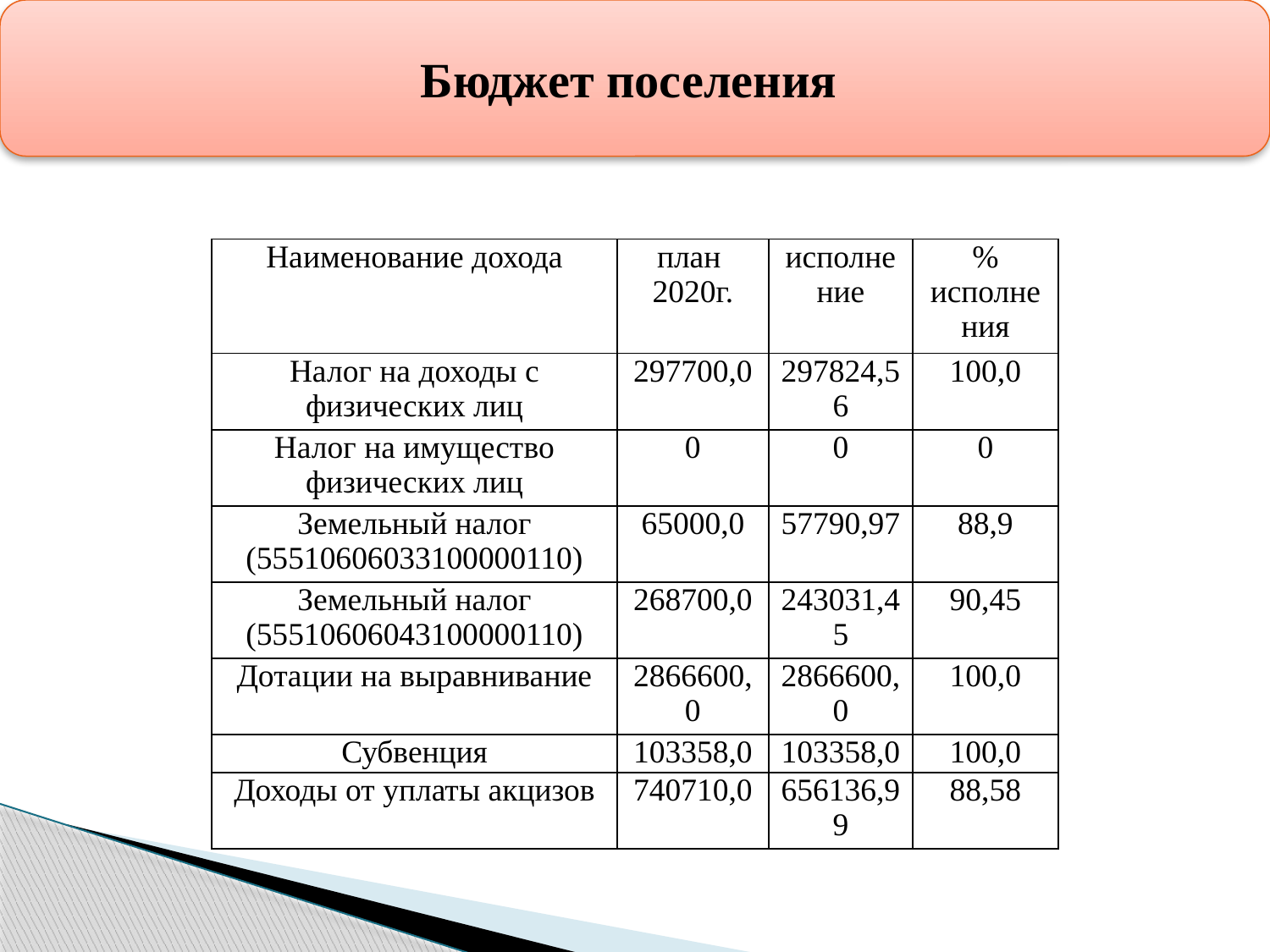

Бюджет поселения

| Наименование дохода | план 2020г. | исполнение | % исполнения |
| --- | --- | --- | --- |
| Налог на доходы с физических лиц | 297700,0 | 297824,56 | 100,0 |
| Налог на имущество физических лиц | 0 | 0 | 0 |
| Земельный налог (55510606033100000110) | 65000,0 | 57790,97 | 88,9 |
| Земельный налог (55510606043100000110) | 268700,0 | 243031,45 | 90,45 |
| Дотации на выравнивание | 2866600,0 | 2866600,0 | 100,0 |
| Субвенция | 103358,0 | 103358,0 | 100,0 |
| Доходы от уплаты акцизов | 740710,0 | 656136,99 | 88,58 |